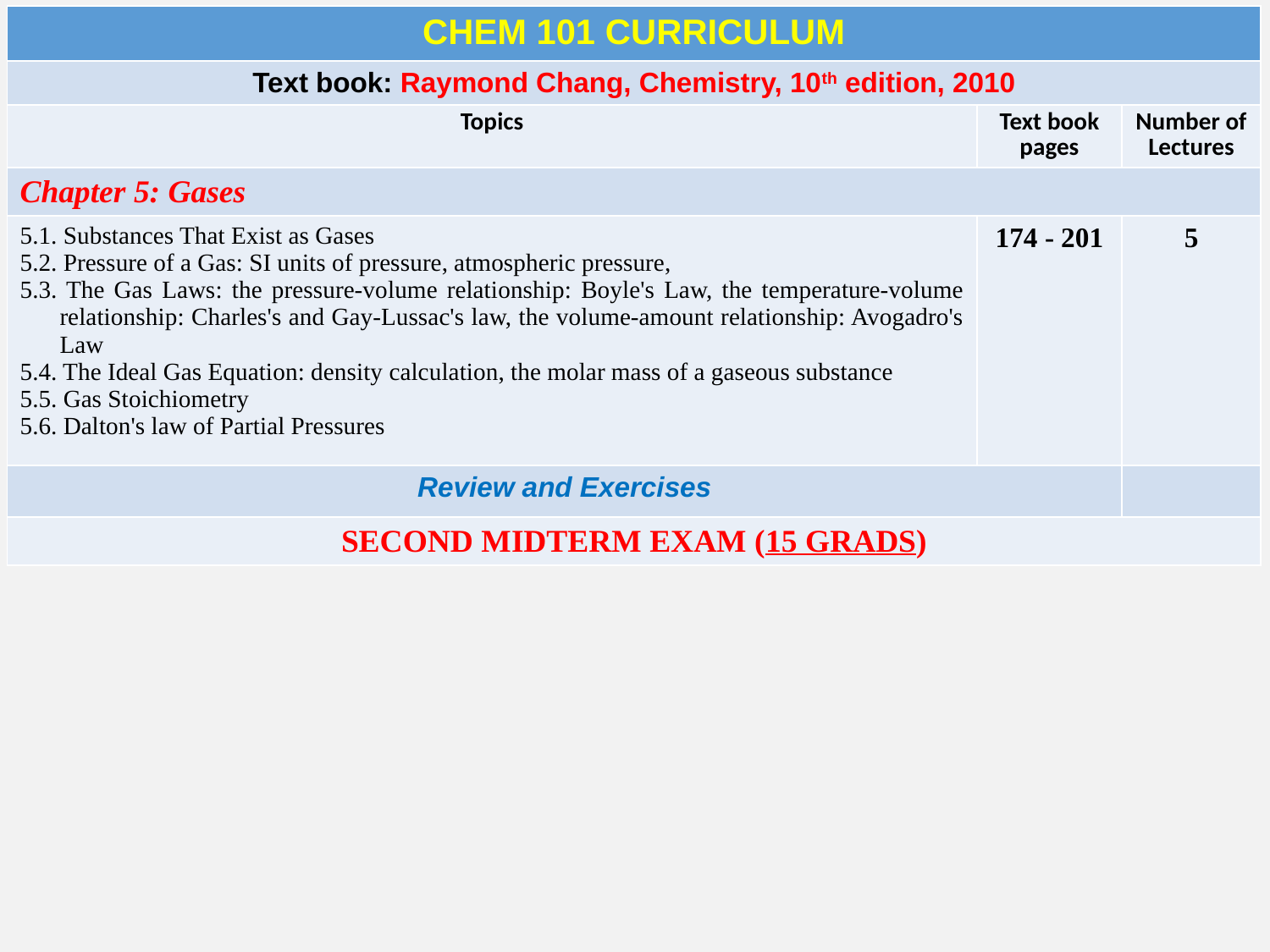

| CHEM 101 CURRICULUM |  |  |
| --- | --- | --- |
| Text book: Raymond Chang, Chemistry, 10th edition, 2010 |  |  |
| Topics | Text book pages | Number of Lectures |
| Chapter 5: Gases |  |  |
| 5.1. Substances That Exist as Gases 5.2. Pressure of a Gas: SI units of pressure, atmospheric pressure, 5.3. The Gas Laws: the pressure-volume relationship: Boyle's Law, the temperature-volume relationship: Charles's and Gay-Lussac's law, the volume-amount relationship: Avogadro's Law 5.4. The Ideal Gas Equation: density calculation, the molar mass of a gaseous substance 5.5. Gas Stoichiometry 5.6. Dalton's law of Partial Pressures | 174 - 201 | 5 |
| Review and Exercises |  |  |
| SECOND MIDTERM EXAM (15 GRADS) |  |  |